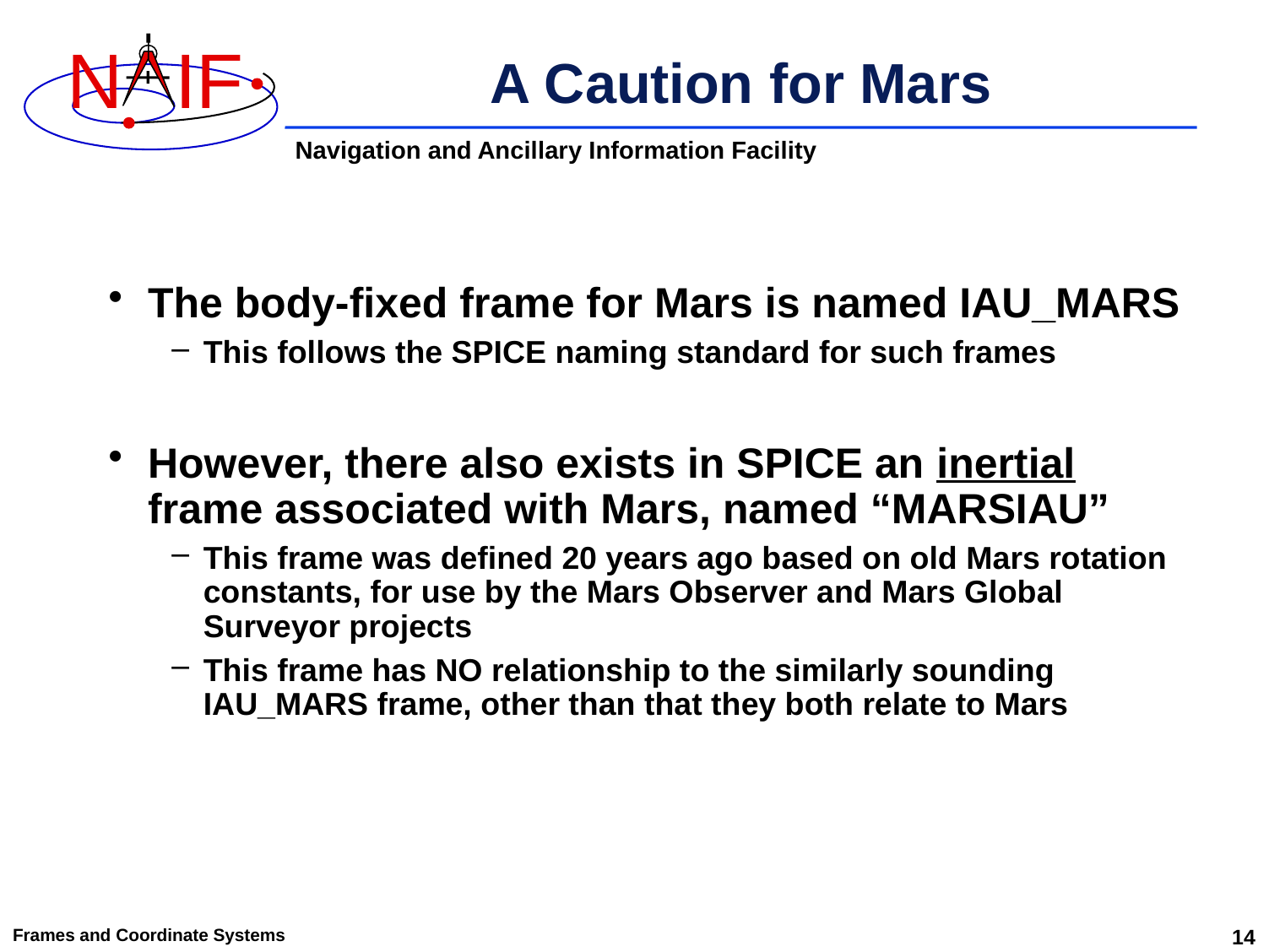

# A Caution for Mars
The body-fixed frame for Mars is named IAU_MARS
This follows the SPICE naming standard for such frames

However, there also exists in SPICE an inertial frame associated with Mars, named “MARSIAU”
This frame was defined 20 years ago based on old Mars rotation constants, for use by the Mars Observer and Mars Global Surveyor projects
This frame has NO relationship to the similarly sounding IAU_MARS frame, other than that they both relate to Mars
Frames and Coordinate Systems
14